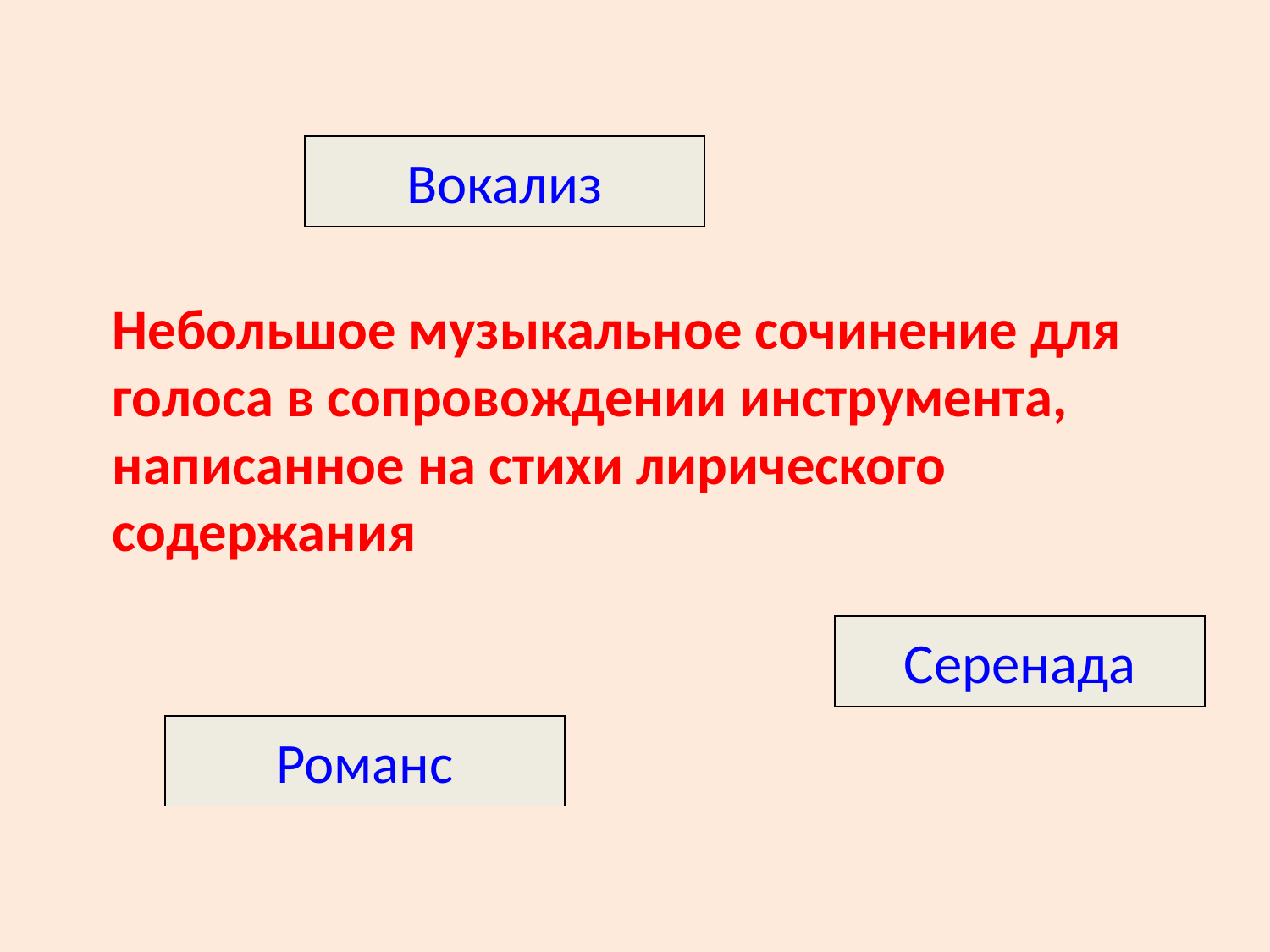

Вокализ
Небольшое музыкальное сочинение для голоса в сопровождении инструмента, написанное на стихи лирического содержания

Серенада
Романс